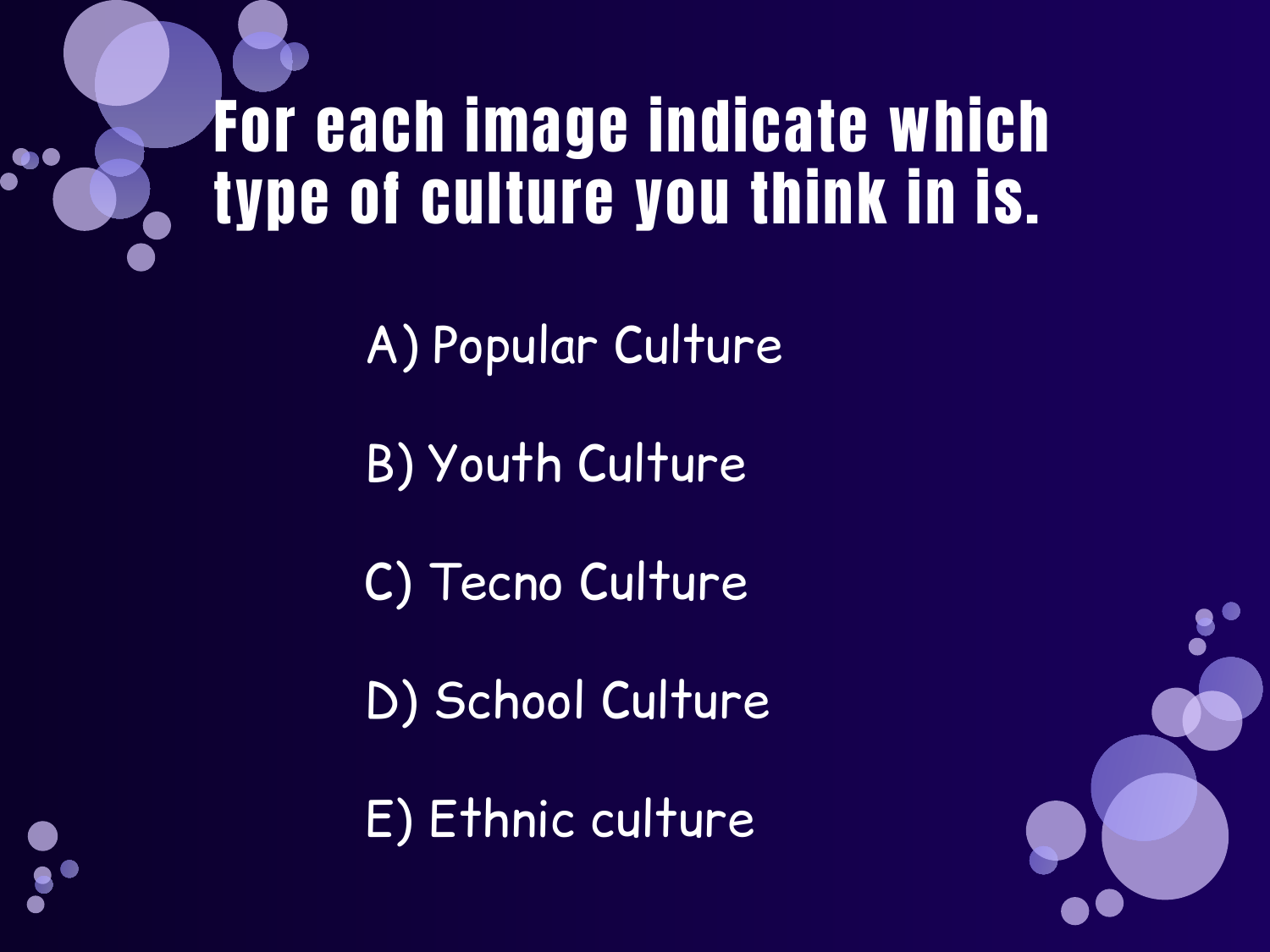

# For each image indicate which type of culture you think in is.
 Popular Culture

 Youth Culture

 Tecno Culture

 School Culture

 Ethnic culture